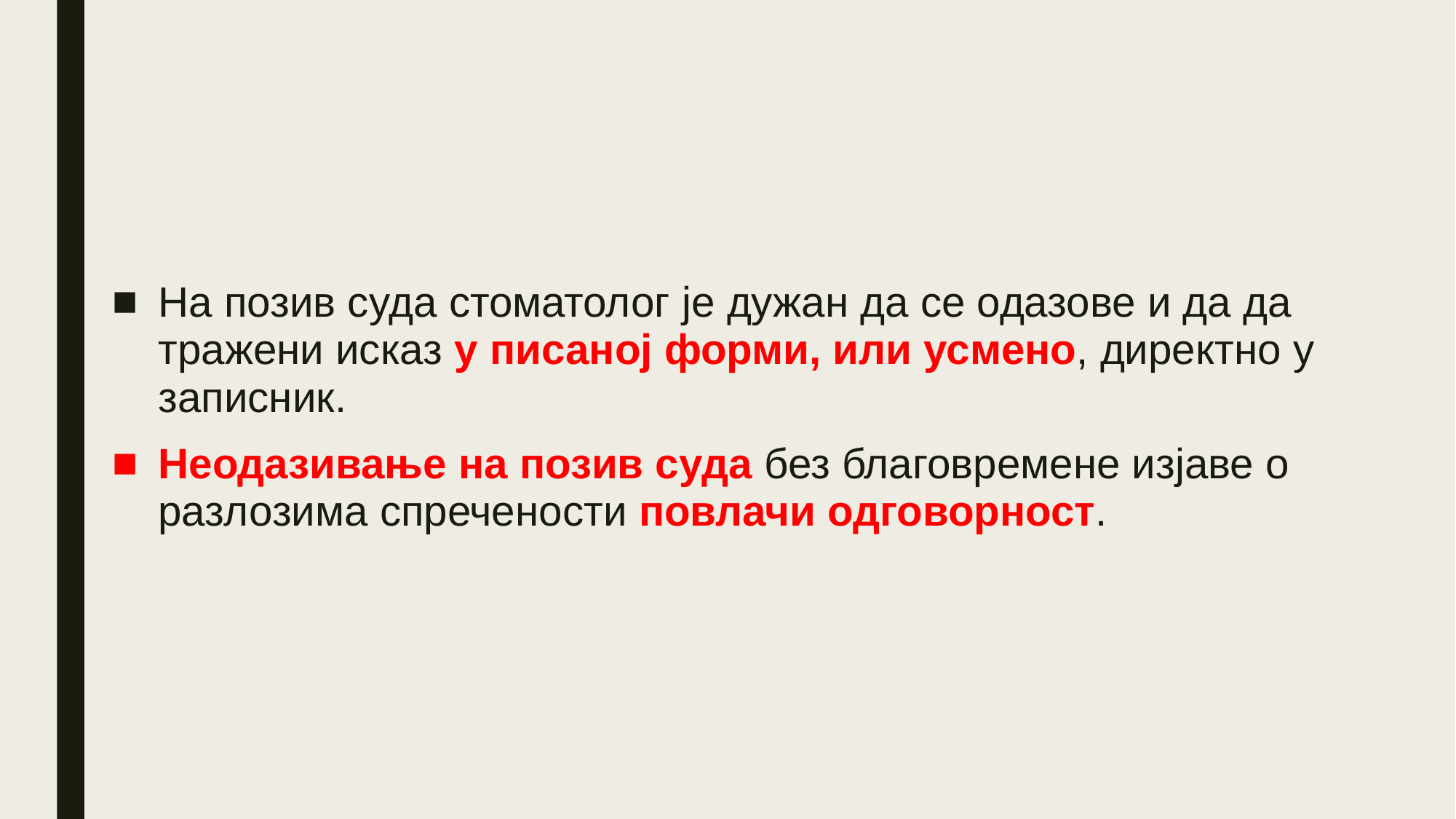

На позив суда стоматолог је дужан да се одазове и да да тражени исказ у писаној форми, или усмено, директно у записник.
Неодазивање на позив суда без благовремене изјаве о разлозима спречености повлачи одговорност.